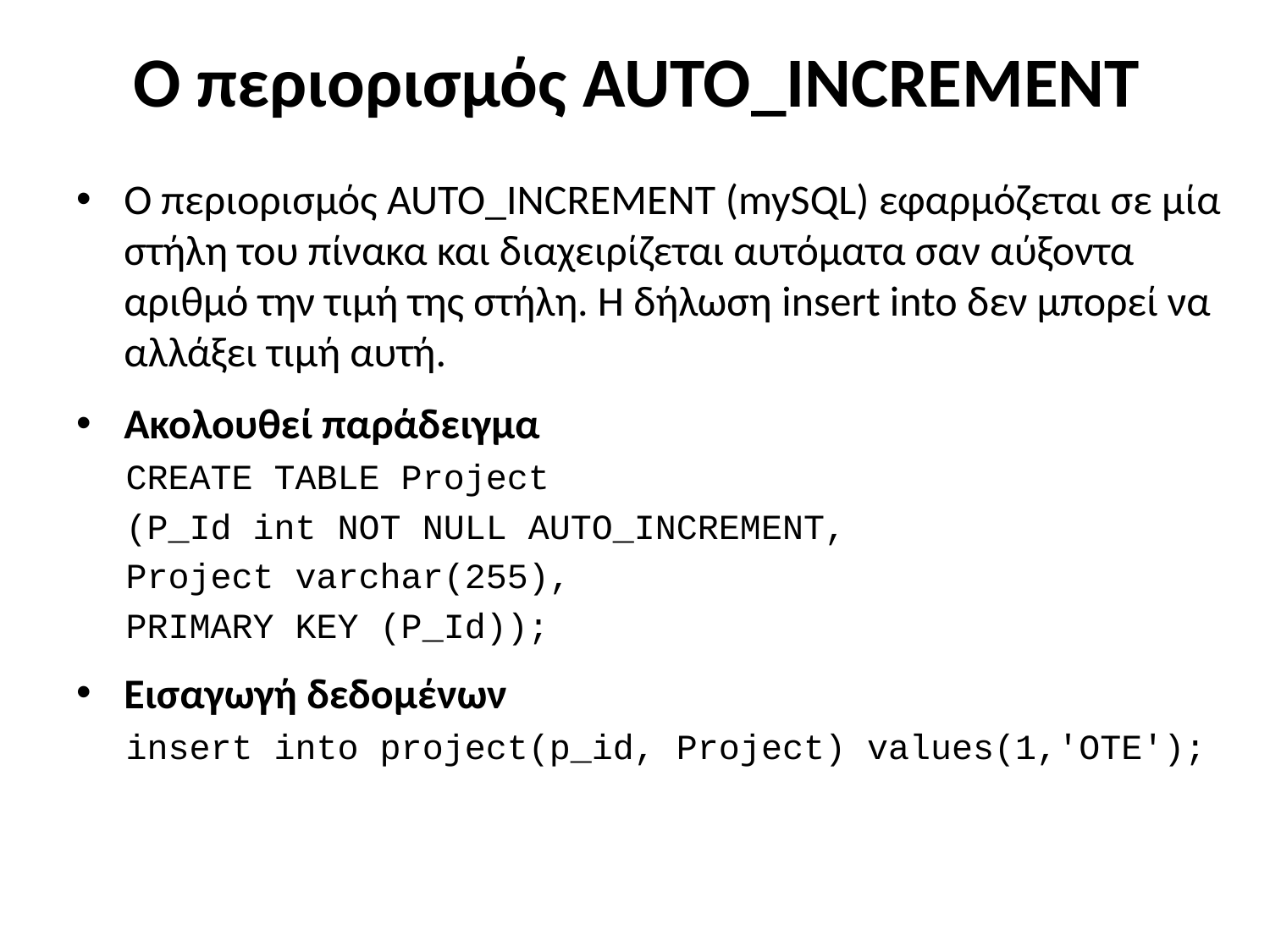

# Ο περιορισμός AUTO_INCREMENT
Ο περιορισμός AUTO_INCREMENT (mySQL) εφαρμόζεται σε μία στήλη του πίνακα και διαχειρίζεται αυτόματα σαν αύξοντα αριθμό την τιμή της στήλη. Η δήλωση insert into δεν μπορεί να αλλάξει τιμή αυτή.
Ακολουθεί παράδειγμα
CREATE TABLE Project
(P_Id int NOT NULL AUTO_INCREMENT,
Project varchar(255),
PRIMARY KEY (P_Id));
Εισαγωγή δεδομένων
insert into project(p_id, Project) values(1,'OTE');